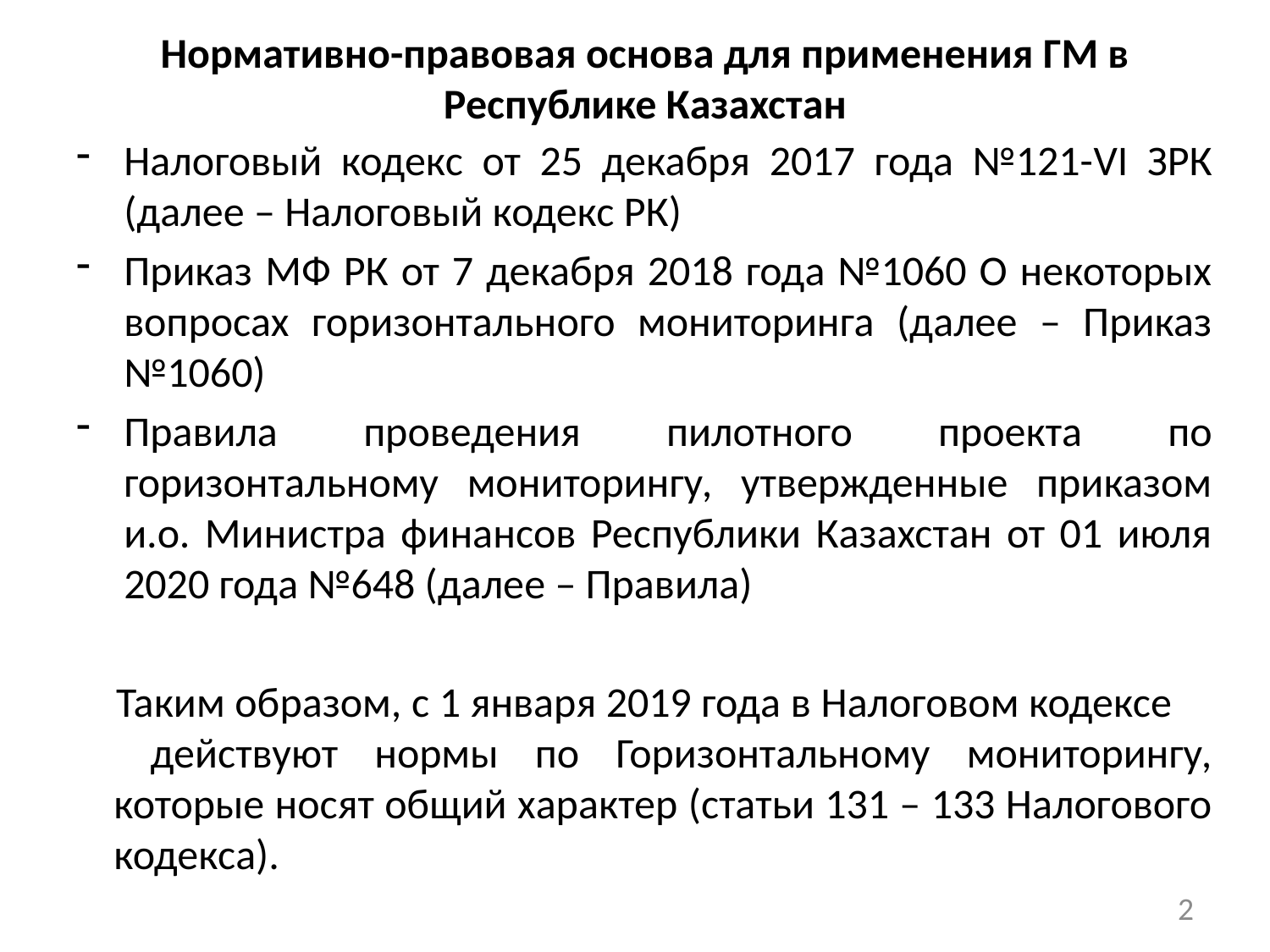

# Нормативно-правовая основа для применения ГМ в Республике Казахстан
Налоговый кодекс от 25 декабря 2017 года №121-VI ЗРК (далее – Налоговый кодекс РК)
Приказ МФ РК от 7 декабря 2018 года №1060 О некоторых вопросах горизонтального мониторинга (далее – Приказ №1060)
Правила проведения пилотного проекта по горизонтальному мониторингу, утвержденные приказом и.о. Министра финансов Республики Казахстан от 01 июля 2020 года №648 (далее – Правила)

    Таким образом, с 1 января 2019 года в Налоговом кодексе      действуют нормы по Горизонтальному мониторингу, которые носят общий характер (статьи 131 – 133 Налогового кодекса).

2